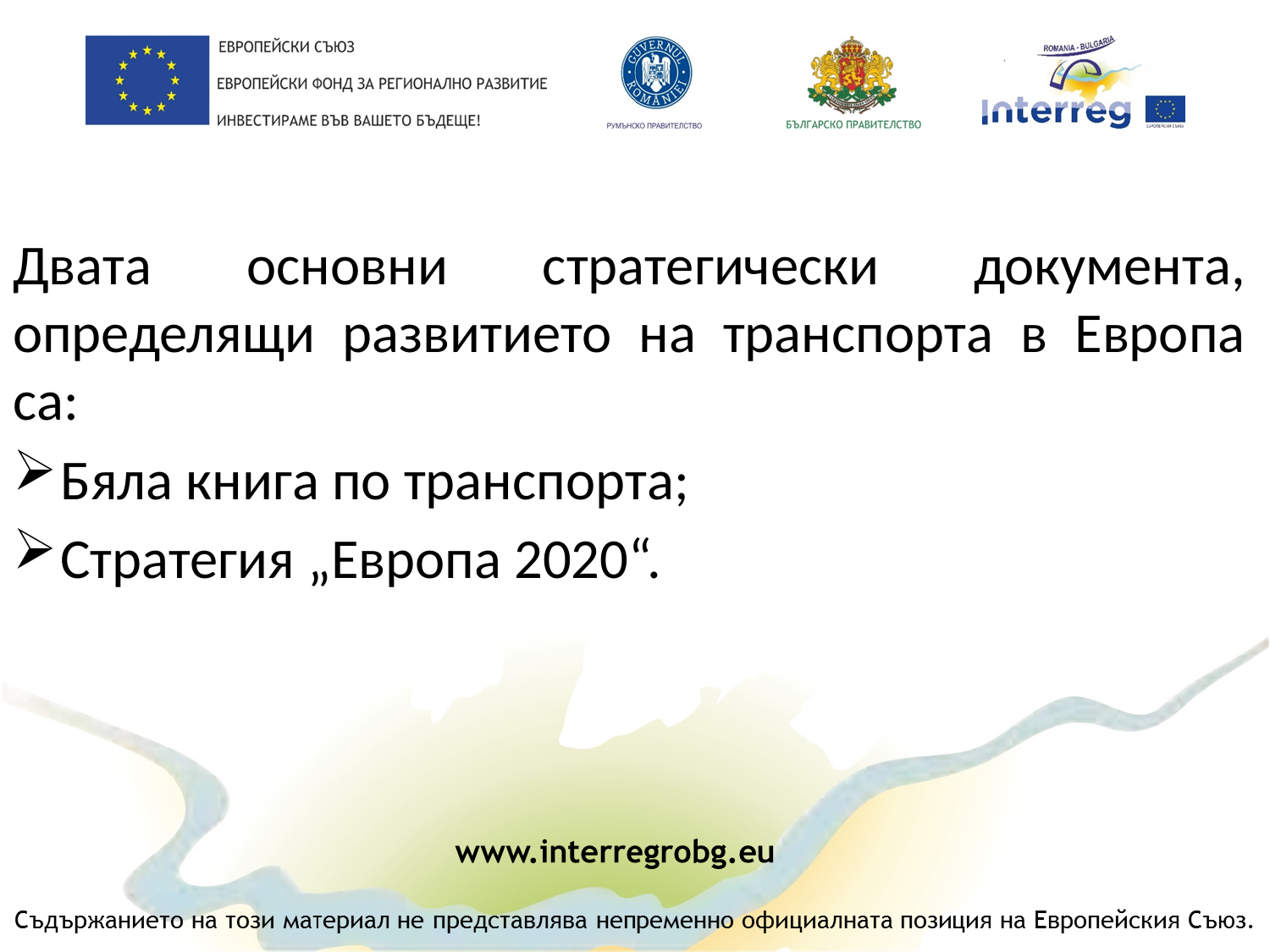

Двата основни стратегически документа, определящи развитието на транспорта в Европа са:
Бяла книга по транспорта;
Стратегия „Европа 2020“.